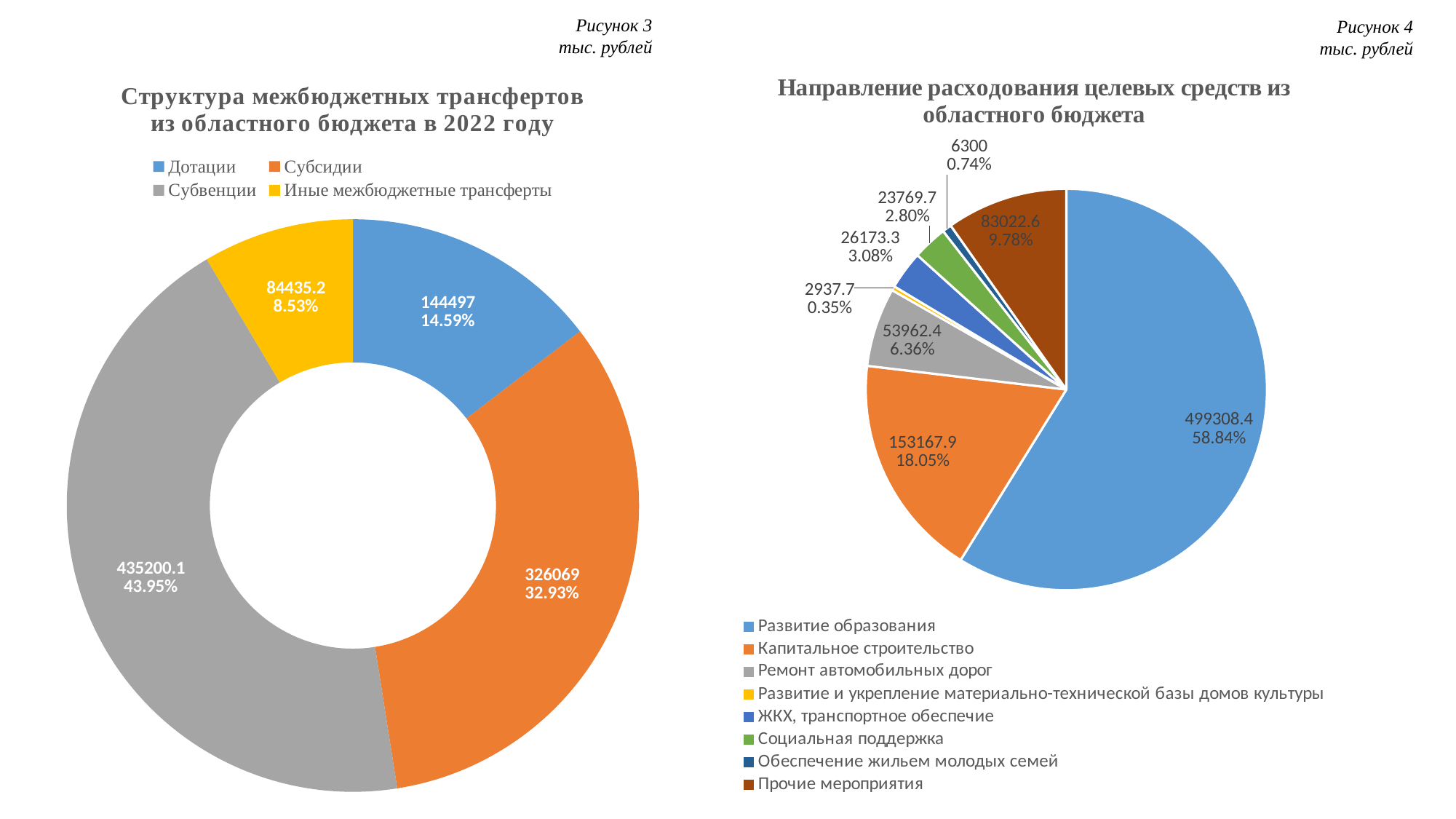

Рисунок 3
тыс. рублей
Рисунок 4
тыс. рублей

### Chart:

| Category | Направление расходования целевых средств из областного бюджета |
|---|---|
| Развитие образования | 499308.4 |
| Капитальное строительство | 153167.9 |
| Ремонт автомобильных дорог | 53962.4 |
| Развитие и укрепление материально-технической базы домов культуры | 2937.7 |
| ЖКХ, транспортное обеспечие | 26173.3 |
| Социальная поддержка | 23769.7 |
| Обеспечение жильем молодых семей | 6300.0 |
| Прочие мероприятия | 83022.6 |

### Chart: Структура межбюджетных трансфертов из областного бюджета в 2022 году

| Category | Структура межбюджетных трансфертов из областного бюджета в 2023 году |
|---|---|
| Дотации | 144497.0 |
| Субсидии | 326069.0 |
| Субвенции | 435200.1 |
| Иные межбюджетные трансферты | 84435.2 |